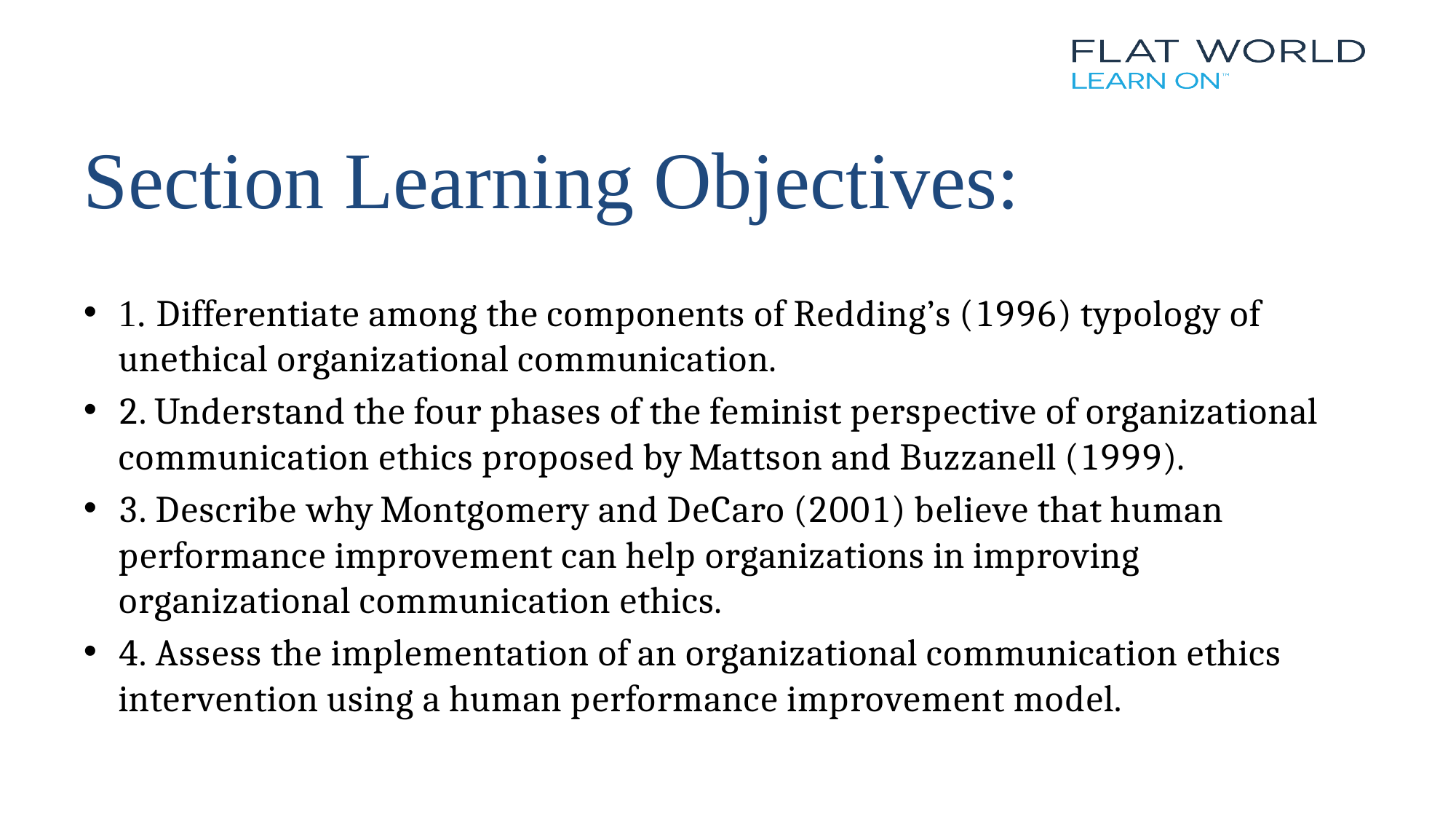

# Section Learning Objectives:
1. Differentiate among the components of Redding’s (1996) typology of unethical organizational communication.
2. Understand the four phases of the feminist perspective of organizational communication ethics proposed by Mattson and Buzzanell (1999).
3. Describe why Montgomery and DeCaro (2001) believe that human performance improvement can help organizations in improving organizational communication ethics.
4. Assess the implementation of an organizational communication ethics intervention using a human performance improvement model.